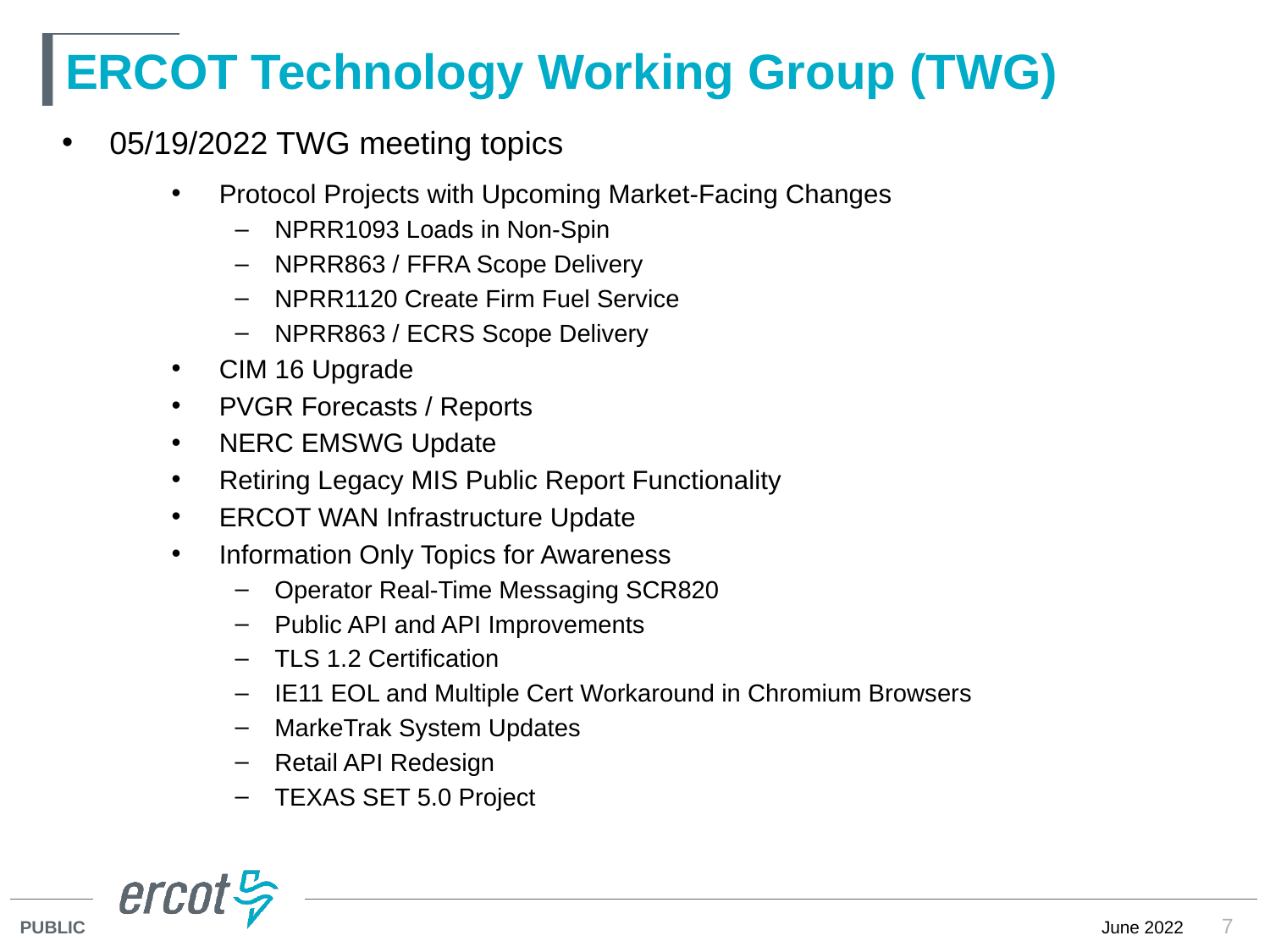

# ERCOT Technology Working Group (TWG)
05/19/2022 TWG meeting topics
Protocol Projects with Upcoming Market-Facing Changes
NPRR1093 Loads in Non-Spin
NPRR863 / FFRA Scope Delivery
NPRR1120 Create Firm Fuel Service
NPRR863 / ECRS Scope Delivery
CIM 16 Upgrade
PVGR Forecasts / Reports
NERC EMSWG Update
Retiring Legacy MIS Public Report Functionality
ERCOT WAN Infrastructure Update
Information Only Topics for Awareness
Operator Real-Time Messaging SCR820
Public API and API Improvements
TLS 1.2 Certification
IE11 EOL and Multiple Cert Workaround in Chromium Browsers
MarkeTrak System Updates
Retail API Redesign
TEXAS SET 5.0 Project
7